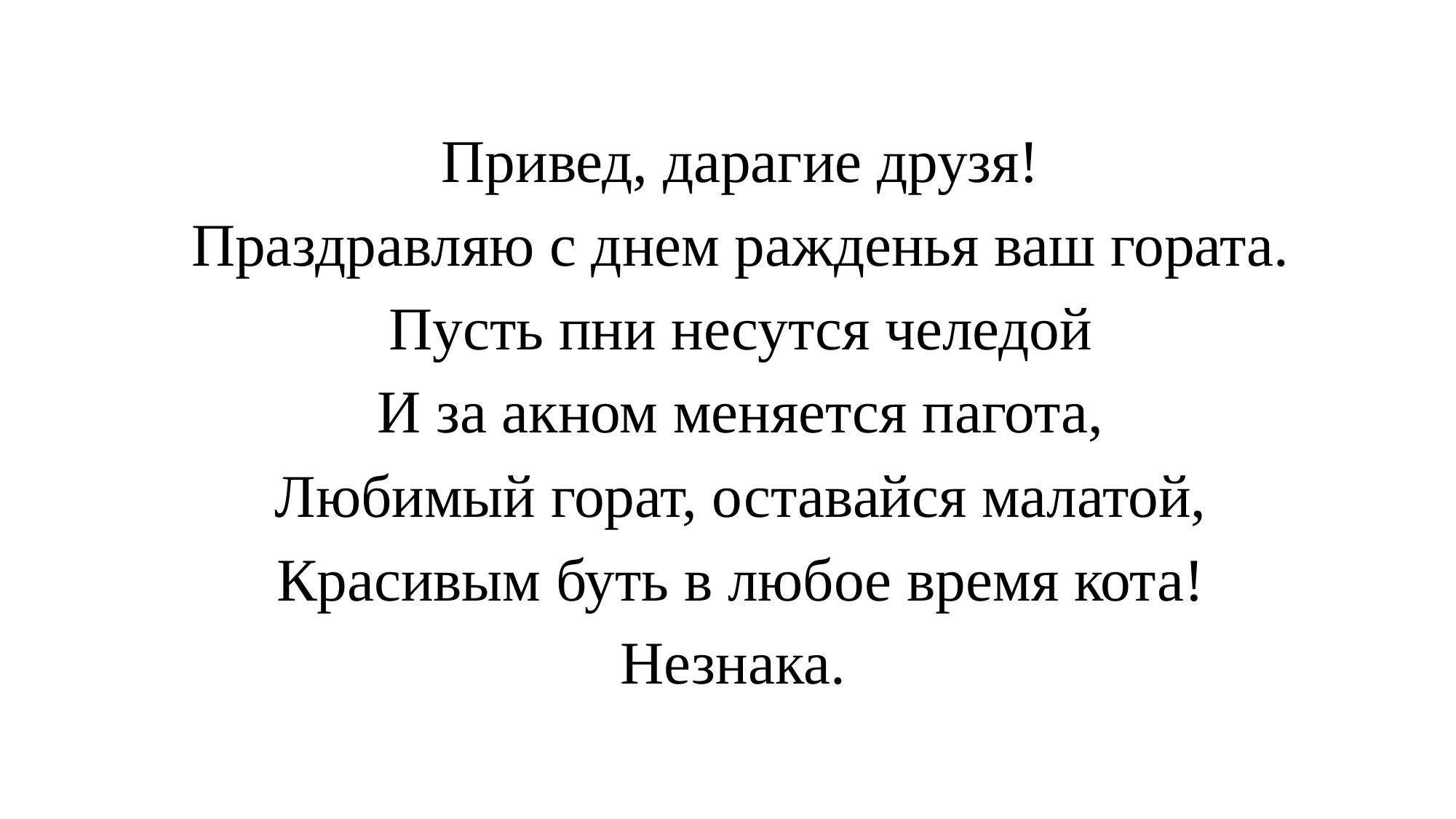

Привед, дарагие друзя!
Праздравляю с днем ражденья ваш гората.
Пусть пни несутся челедой
И за акном меняется пагота,
Любимый горат, оставайся малатой,
Красивым буть в любое время кота!
Незнака.